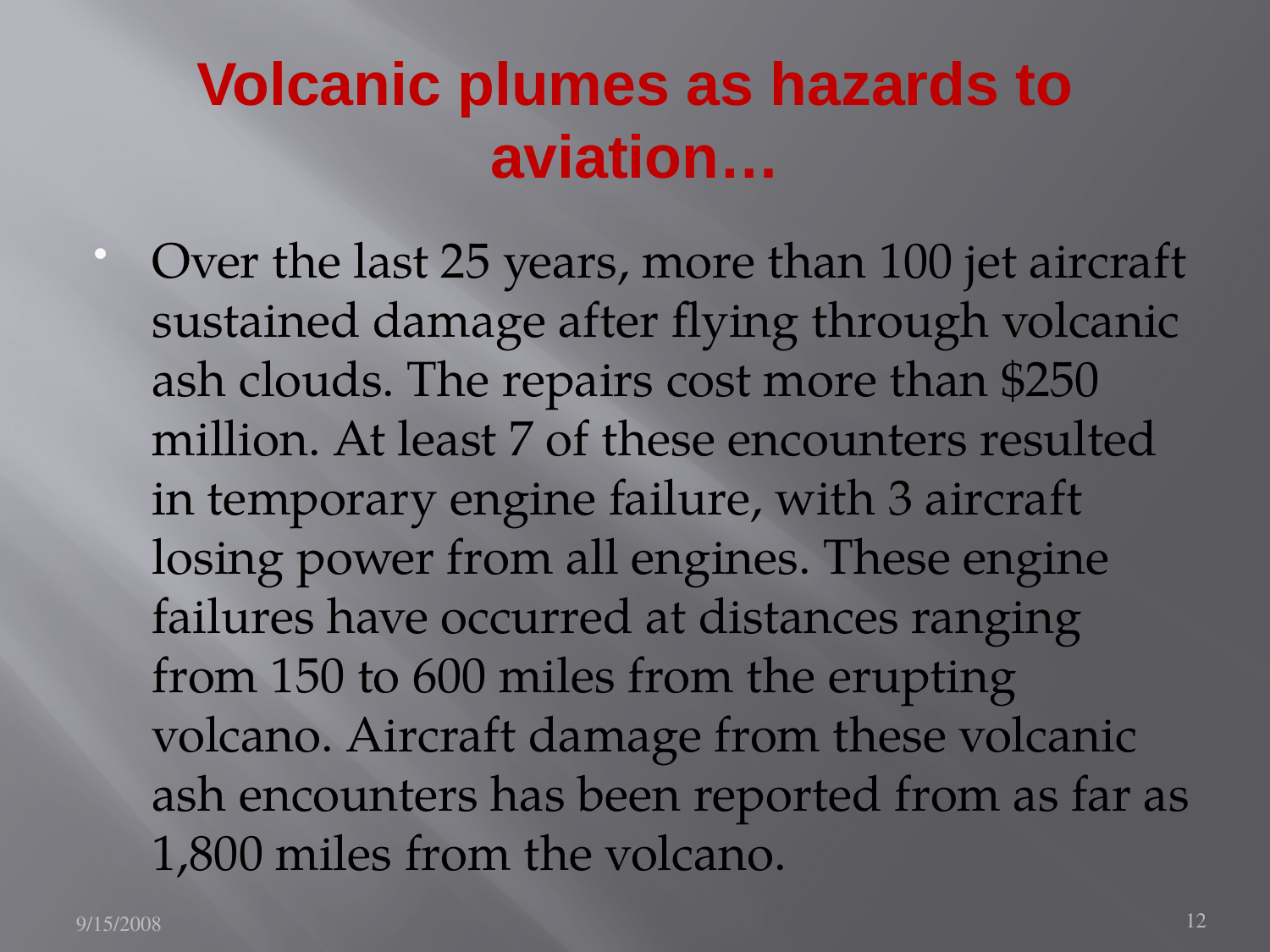

# Volcanic plumes as hazards to aviation…
Over the last 25 years, more than 100 jet aircraft sustained damage after flying through volcanic ash clouds. The repairs cost more than $250 million. At least 7 of these encounters resulted in temporary engine failure, with 3 aircraft losing power from all engines. These engine failures have occurred at distances ranging from 150 to 600 miles from the erupting volcano. Aircraft damage from these volcanic ash encounters has been reported from as far as 1,800 miles from the volcano.
9/15/2008
12